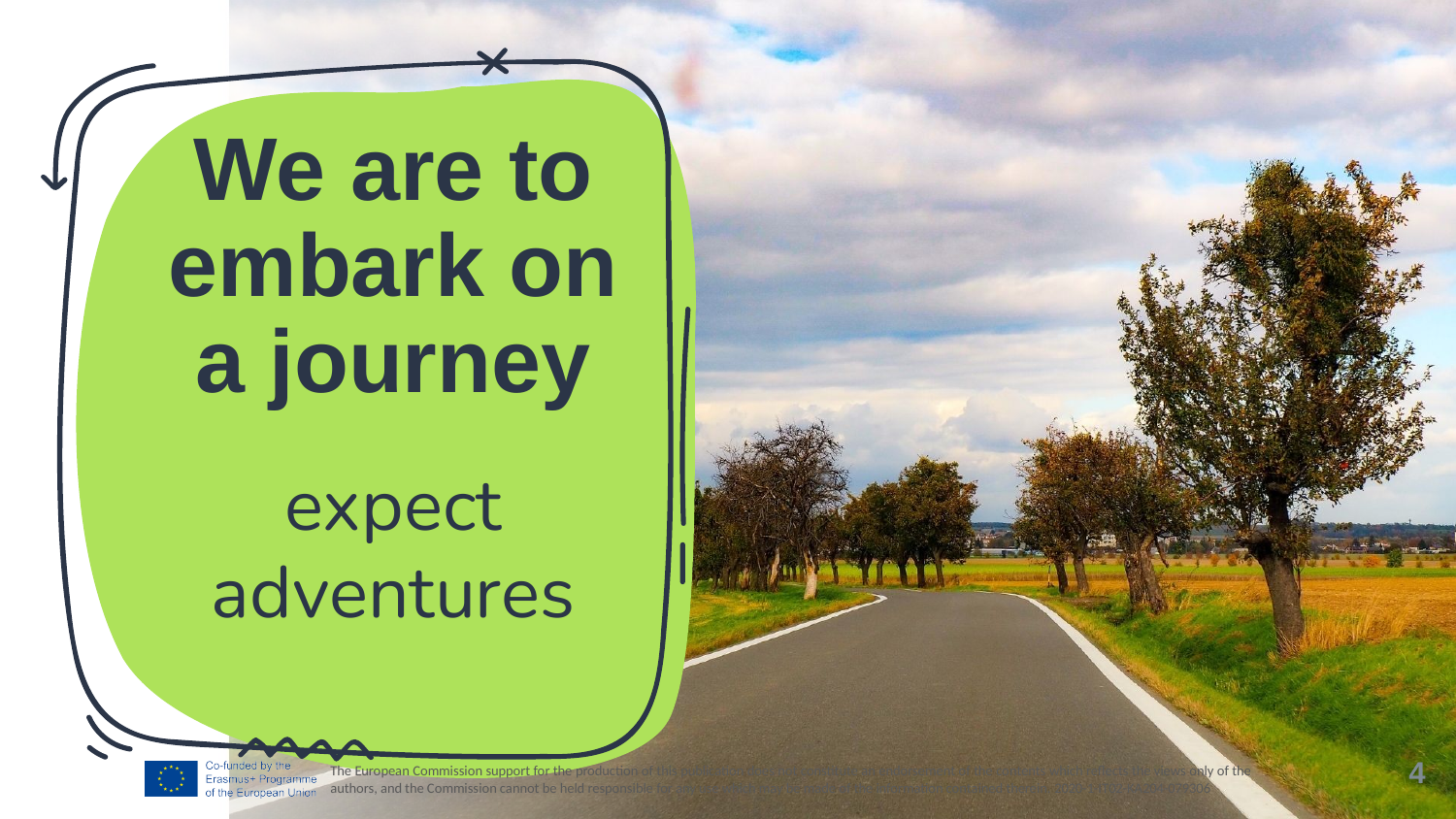

# We are to embark on a journey
expect adventures
4